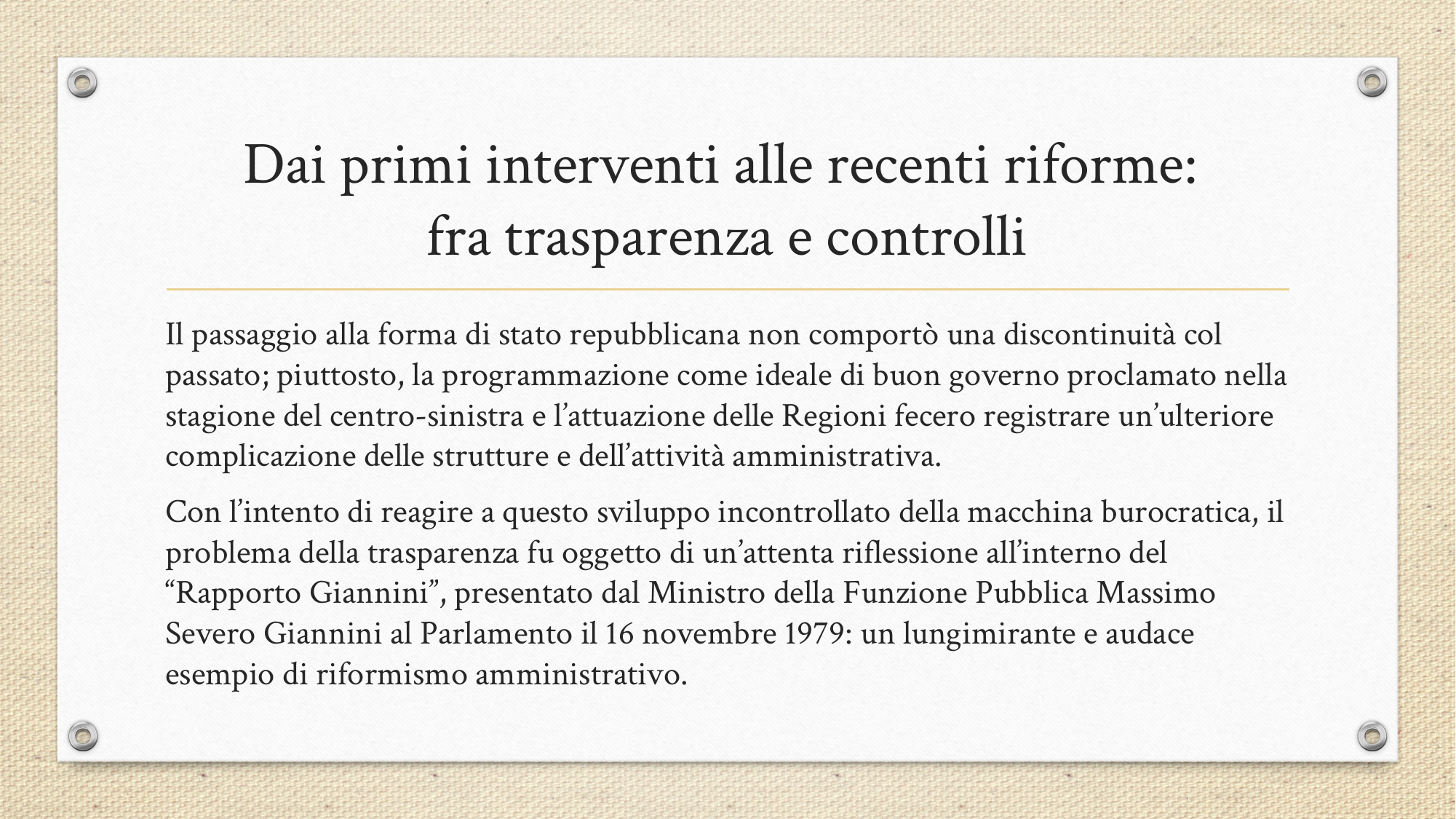

# Dai primi interventi alle recenti riforme: fra trasparenza e controlli
Il passaggio alla forma di stato repubblicana non comportò una discontinuità col passato; piuttosto, la programmazione come ideale di buon governo proclamato nella stagione del centro-sinistra e l’attuazione delle Regioni fecero registrare un’ulteriore complicazione delle strutture e dell’attività amministrativa.
Con l’intento di reagire a questo sviluppo incontrollato della macchina burocratica, il problema della trasparenza fu oggetto di un’attenta riflessione all’interno del “Rapporto Giannini”, presentato dal Ministro della Funzione Pubblica Massimo Severo Giannini al Parlamento il 16 novembre 1979: un lungimirante e audace esempio di riformismo amministrativo.